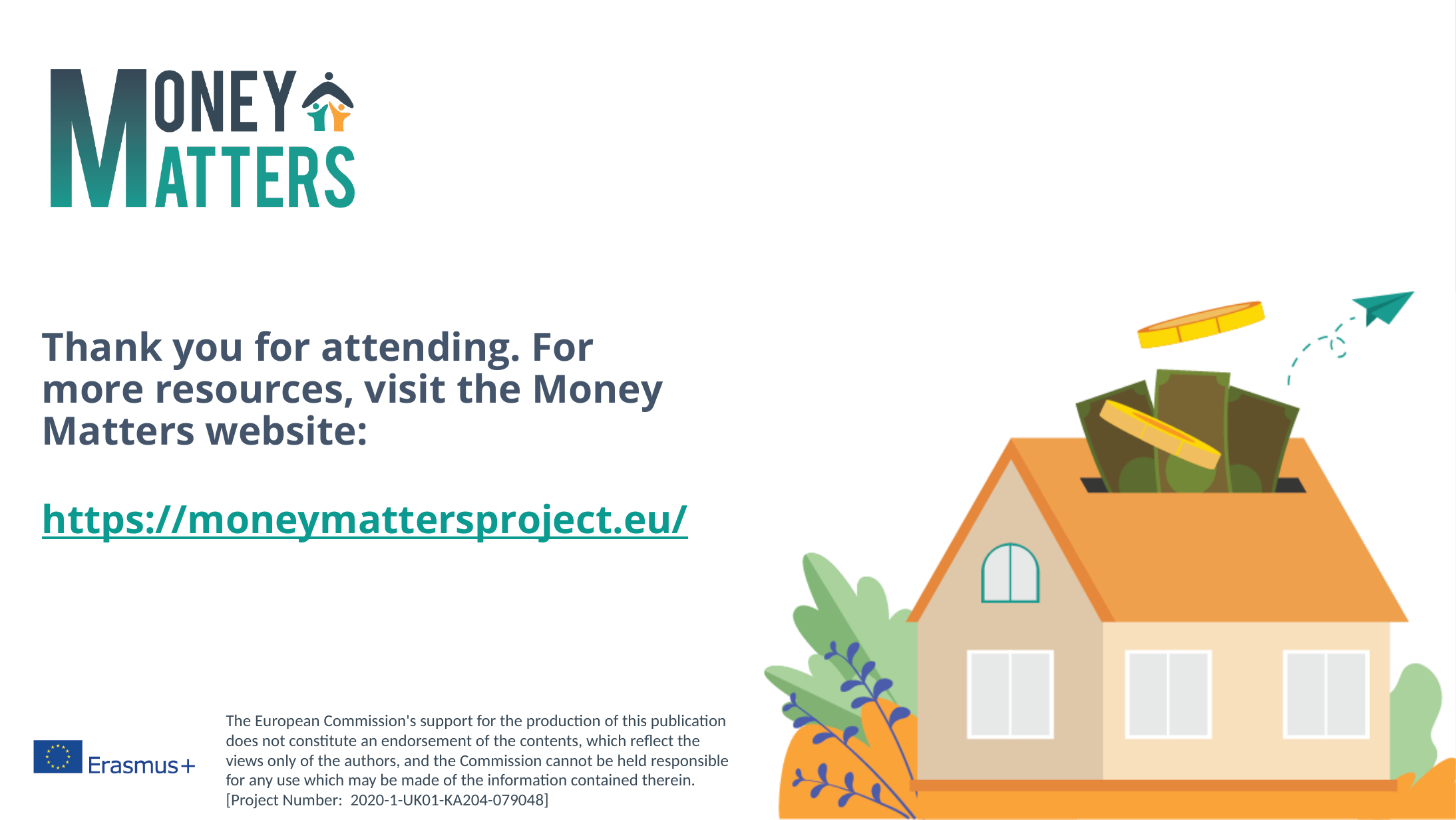

# Thank you for attending. For more resources, visit the Money Matters website: https://moneymattersproject.eu/